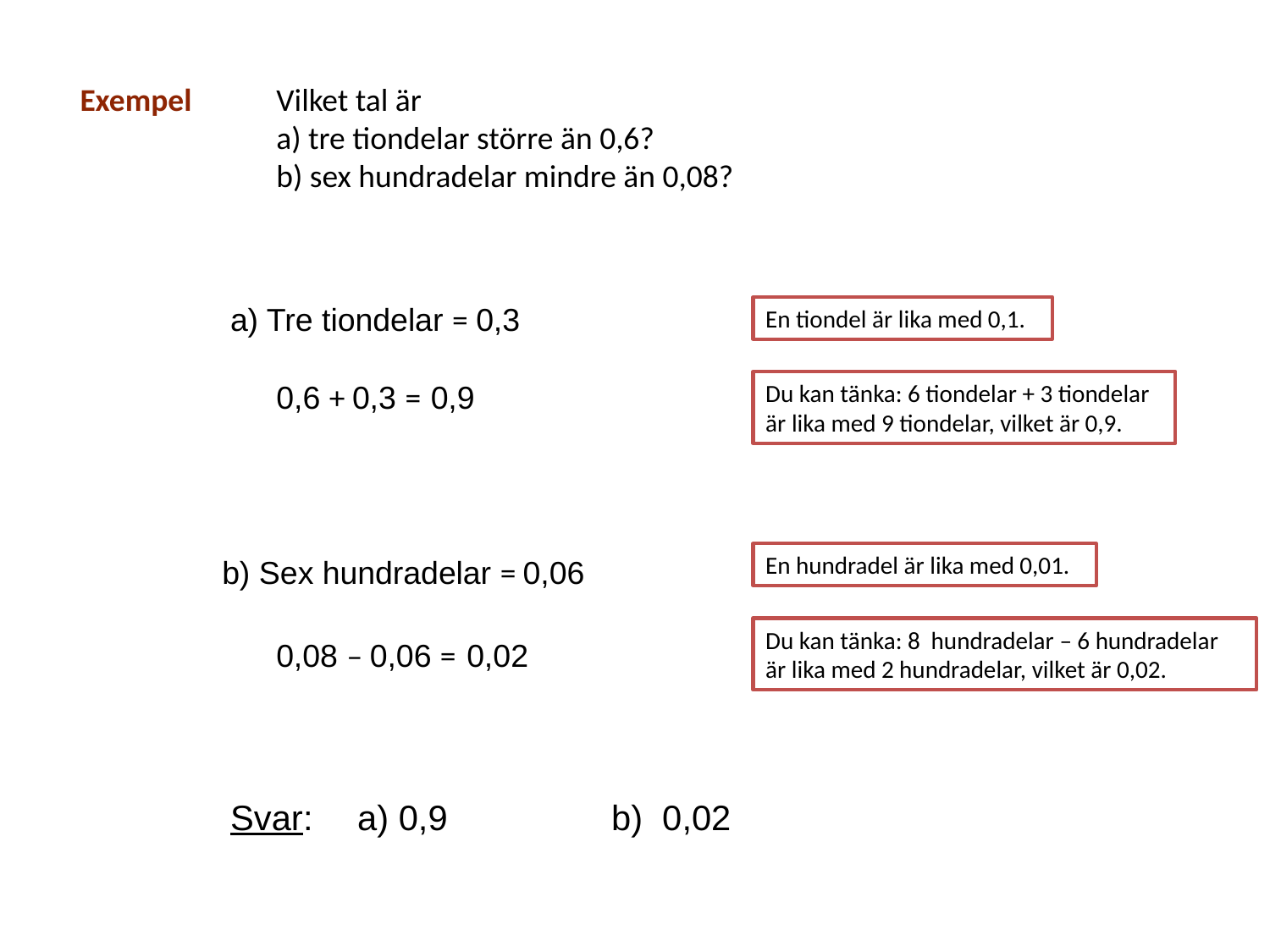

Exempel
Vilket tal är
a) tre tiondelar större än 0,6?
b) sex hundradelar mindre än 0,08?
a) Tre tiondelar =
0,3
En tiondel är lika med 0,1.
0,6 + 0,3 =
 0,9
Du kan tänka: 6 tiondelar + 3 tiondelar är lika med 9 tiondelar, vilket är 0,9.
En hundradel är lika med 0,01.
b) Sex hundradelar =
0,06
Du kan tänka: 8  hundradelar – 6 hundradelar är lika med 2 hundradelar, vilket är 0,02.
0,08 – 0,06 =
 0,02
Svar:	a) 0,9		b)  0,02